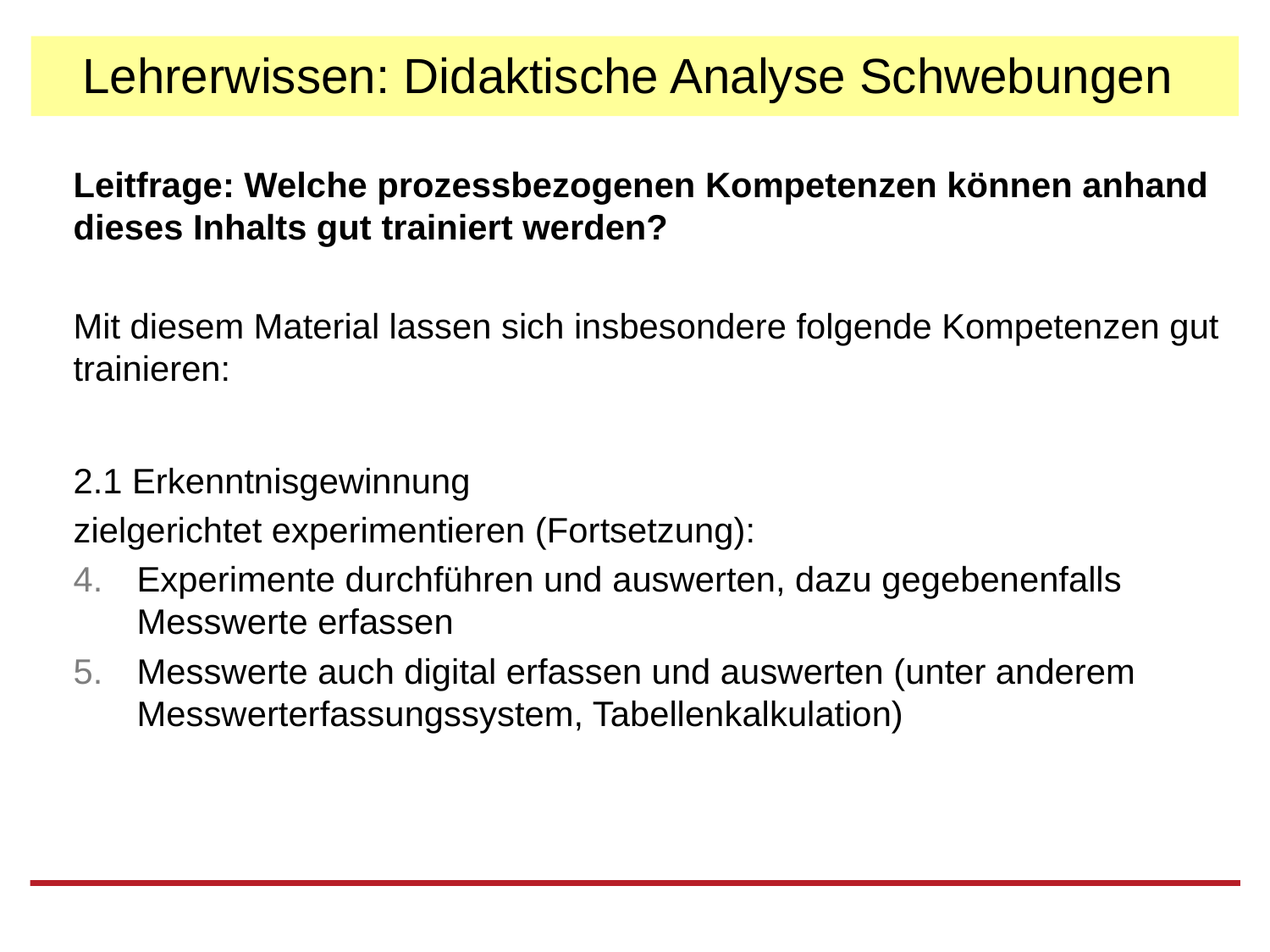

# Lehrerwissen: Didaktische Analyse Schwebungen
Leitfrage: Welche prozessbezogenen Kompetenzen können anhand dieses Inhalts gut trainiert werden?

Mit diesem Material lassen sich insbesondere folgende Kompetenzen gut trainieren:

2.1 Erkenntnisgewinnung
zielgerichtet experimentieren (Fortsetzung):
Experimente durchführen und auswerten, dazu gegebenenfalls Messwerte erfassen
Messwerte auch digital erfassen und auswerten (unter anderem Messwerterfassungssystem, Tabellenkalkulation)